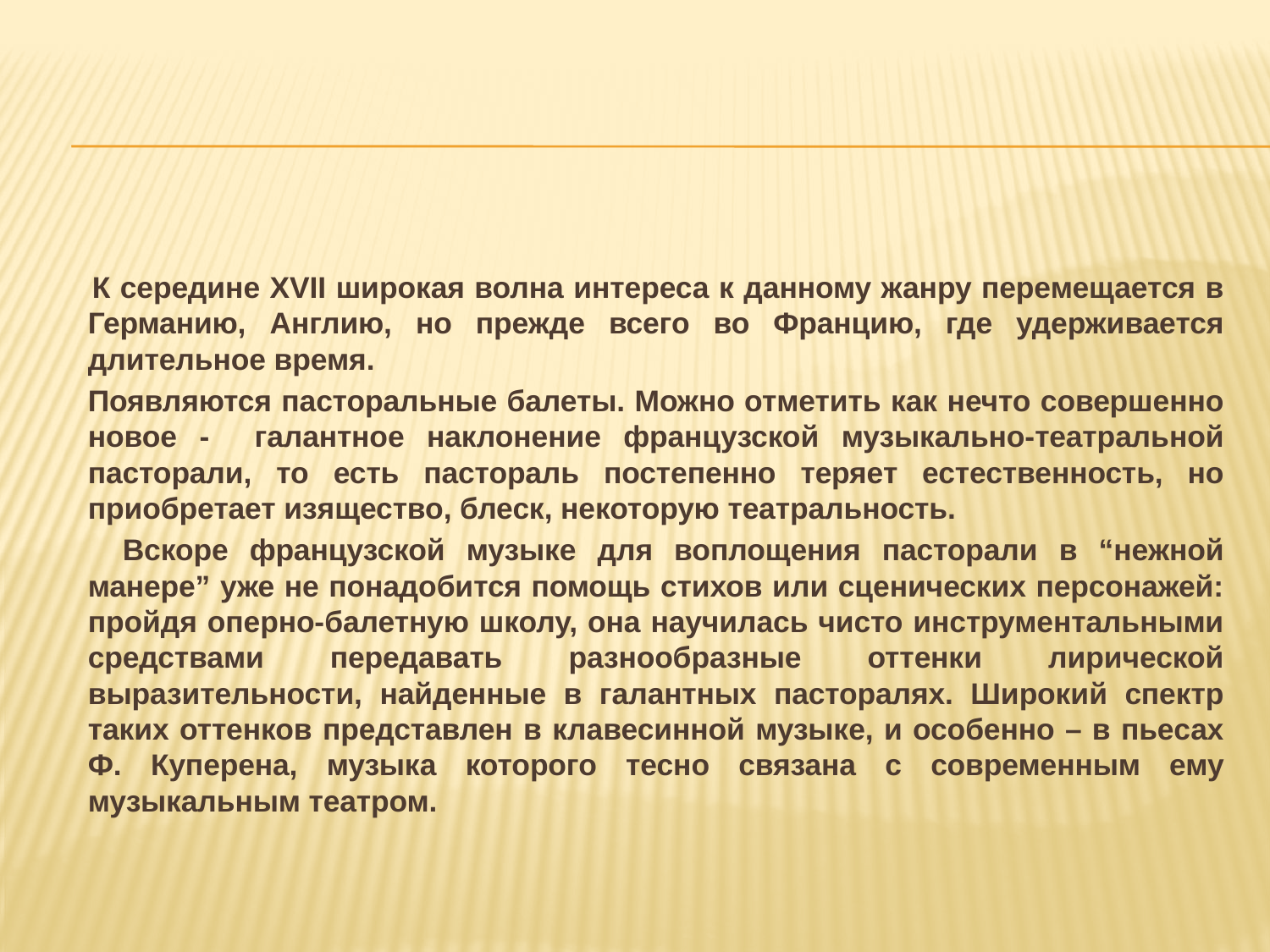

К середине XVII широкая волна интереса к данному жанру перемещается в Германию, Англию, но прежде всего во Францию, где удерживается длительное время.
	Появляются пасторальные балеты. Можно отметить как нечто совершенно новое -  галантное наклонение французской музыкально-театральной пасторали, то есть пастораль постепенно теряет естественность, но приобретает изящество, блеск, некоторую театральность.
 	 Вскоре французской музыке для воплощения пасторали в “нежной манере” уже не понадобится помощь стихов или сценических персонажей: пройдя оперно-балетную школу, она научилась чисто инструментальными средствами передавать разнообразные оттенки лирической выразительности, найденные в галантных пасторалях. Широкий спектр таких оттенков представлен в клавесинной музыке, и особенно – в пьесах Ф. Куперена, музыка которого тесно связана с современным ему музыкальным театром.